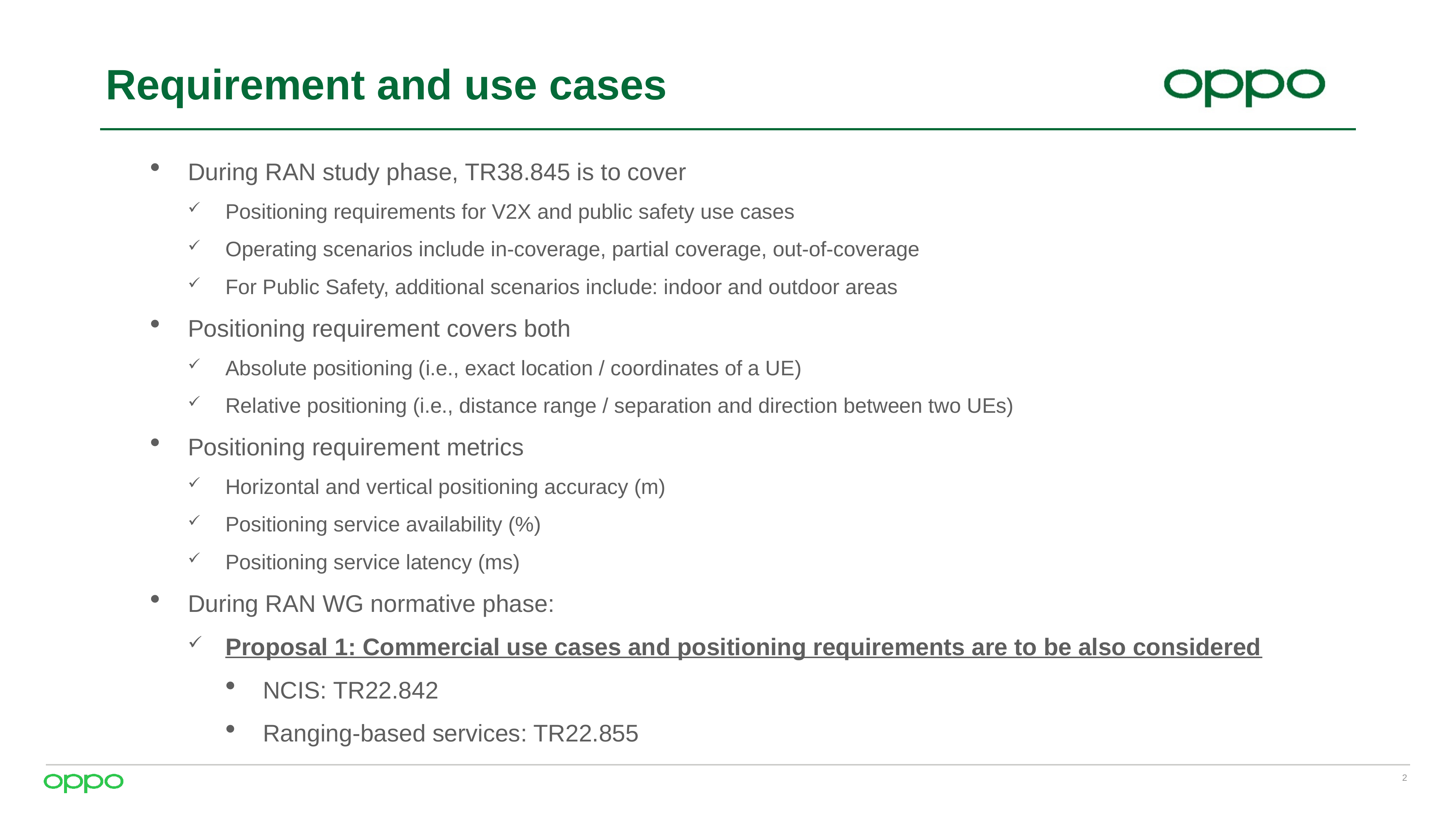

# Requirement and use cases
During RAN study phase, TR38.845 is to cover
Positioning requirements for V2X and public safety use cases
Operating scenarios include in-coverage, partial coverage, out-of-coverage
For Public Safety, additional scenarios include: indoor and outdoor areas
Positioning requirement covers both
Absolute positioning (i.e., exact location / coordinates of a UE)
Relative positioning (i.e., distance range / separation and direction between two UEs)
Positioning requirement metrics
Horizontal and vertical positioning accuracy (m)
Positioning service availability (%)
Positioning service latency (ms)
During RAN WG normative phase:
Proposal 1: Commercial use cases and positioning requirements are to be also considered
NCIS: TR22.842
Ranging-based services: TR22.855